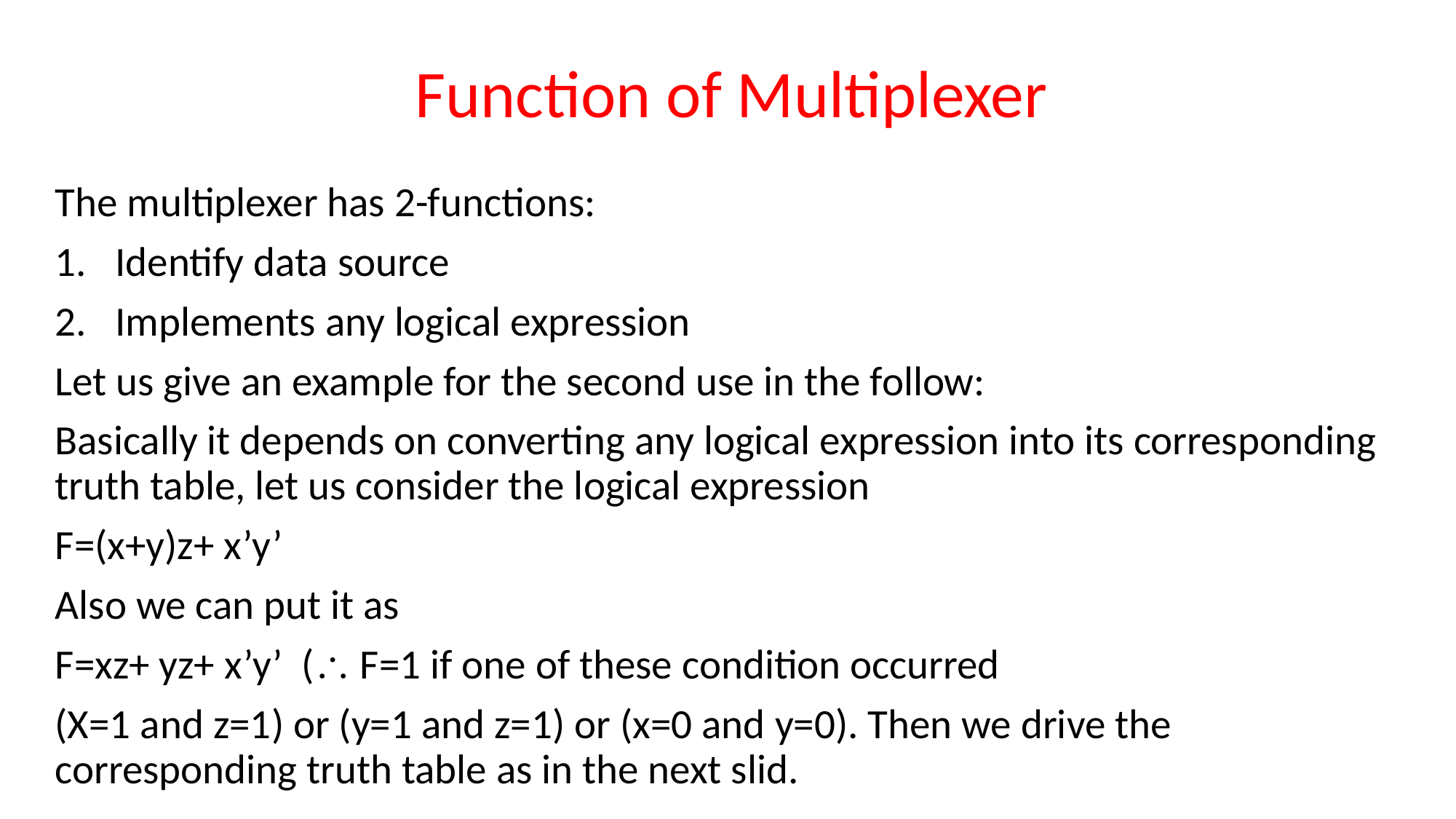

# Function of Multiplexer
The multiplexer has 2-functions:
Identify data source
Implements any logical expression
Let us give an example for the second use in the follow:
Basically it depends on converting any logical expression into its corresponding truth table, let us consider the logical expression
F=(x+y)z+ x’y’
Also we can put it as
F=xz+ yz+ x’y’  (∴ F=1 if one of these condition occurred
(X=1 and z=1) or (y=1 and z=1) or (x=0 and y=0). Then we drive the corresponding truth table as in the next slid.